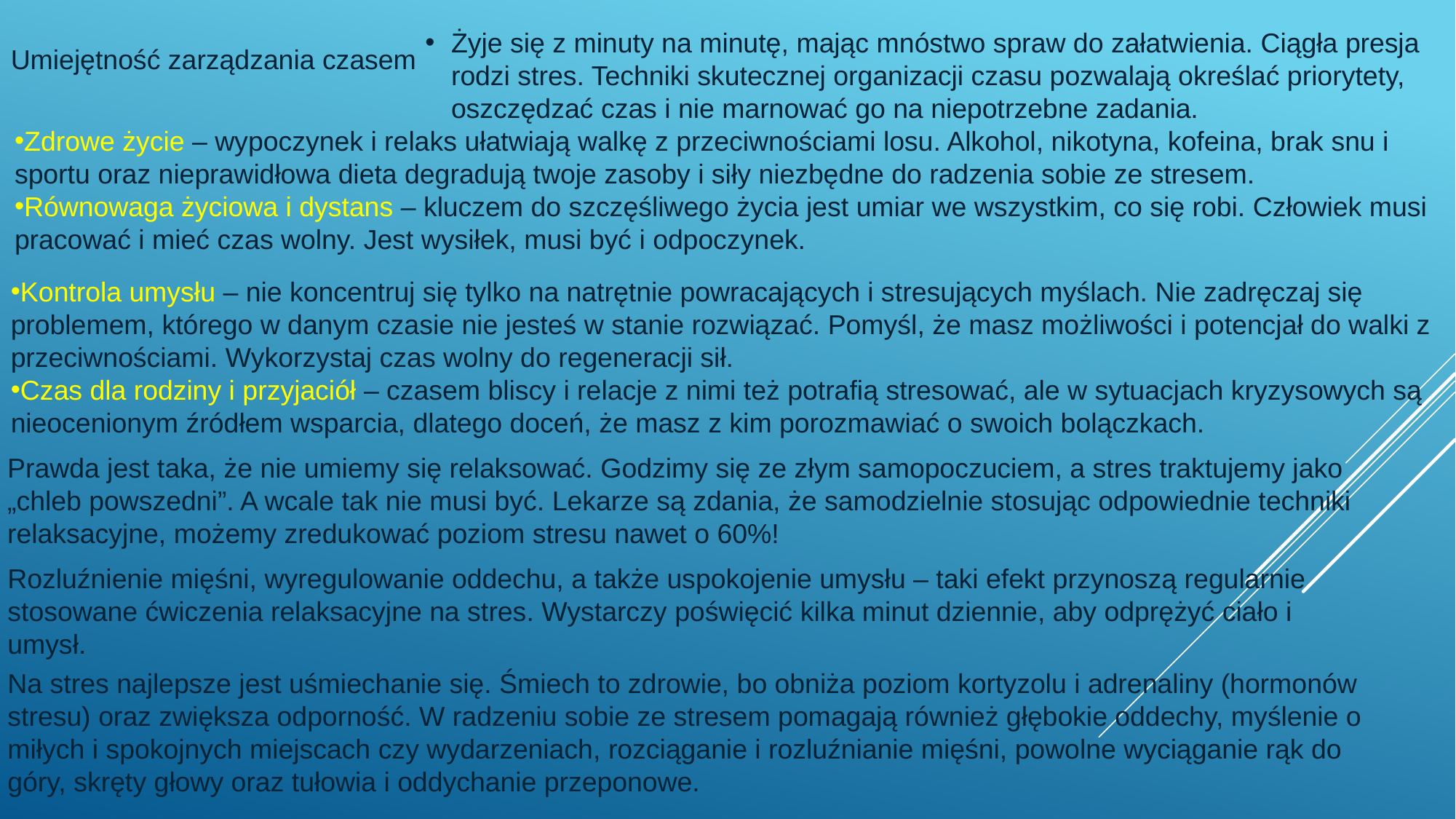

Żyje się z minuty na minutę, mając mnóstwo spraw do załatwienia. Ciągła presja rodzi stres. Techniki skutecznej organizacji czasu pozwalają określać priorytety, oszczędzać czas i nie marnować go na niepotrzebne zadania.
Zdrowe życie – wypoczynek i relaks ułatwiają walkę z przeciwnościami losu. Alkohol, nikotyna, kofeina, brak snu i sportu oraz nieprawidłowa dieta degradują twoje zasoby i siły niezbędne do radzenia sobie ze stresem.
Równowaga życiowa i dystans – kluczem do szczęśliwego życia jest umiar we wszystkim, co się robi. Człowiek musi pracować i mieć czas wolny. Jest wysiłek, musi być i odpoczynek.
Umiejętność zarządzania czasem
Kontrola umysłu – nie koncentruj się tylko na natrętnie powracających i stresujących myślach. Nie zadręczaj się problemem, którego w danym czasie nie jesteś w stanie rozwiązać. Pomyśl, że masz możliwości i potencjał do walki z przeciwnościami. Wykorzystaj czas wolny do regeneracji sił.
Czas dla rodziny i przyjaciół – czasem bliscy i relacje z nimi też potrafią stresować, ale w sytuacjach kryzysowych są nieocenionym źródłem wsparcia, dlatego doceń, że masz z kim porozmawiać o swoich bolączkach.
Prawda jest taka, że nie umiemy się relaksować. Godzimy się ze złym samopoczuciem, a stres traktujemy jako „chleb powszedni”. A wcale tak nie musi być. Lekarze są zdania, że samodzielnie stosując odpowiednie techniki relaksacyjne, możemy zredukować poziom stresu nawet o 60%!
Rozluźnienie mięśni, wyregulowanie oddechu, a także uspokojenie umysłu – taki efekt przynoszą regularnie stosowane ćwiczenia relaksacyjne na stres. Wystarczy poświęcić kilka minut dziennie, aby odprężyć ciało i umysł.
Na stres najlepsze jest uśmiechanie się. Śmiech to zdrowie, bo obniża poziom kortyzolu i adrenaliny (hormonów stresu) oraz zwiększa odporność. W radzeniu sobie ze stresem pomagają również głębokie oddechy, myślenie o miłych i spokojnych miejscach czy wydarzeniach, rozciąganie i rozluźnianie mięśni, powolne wyciąganie rąk do góry, skręty głowy oraz tułowia i oddychanie przeponowe.